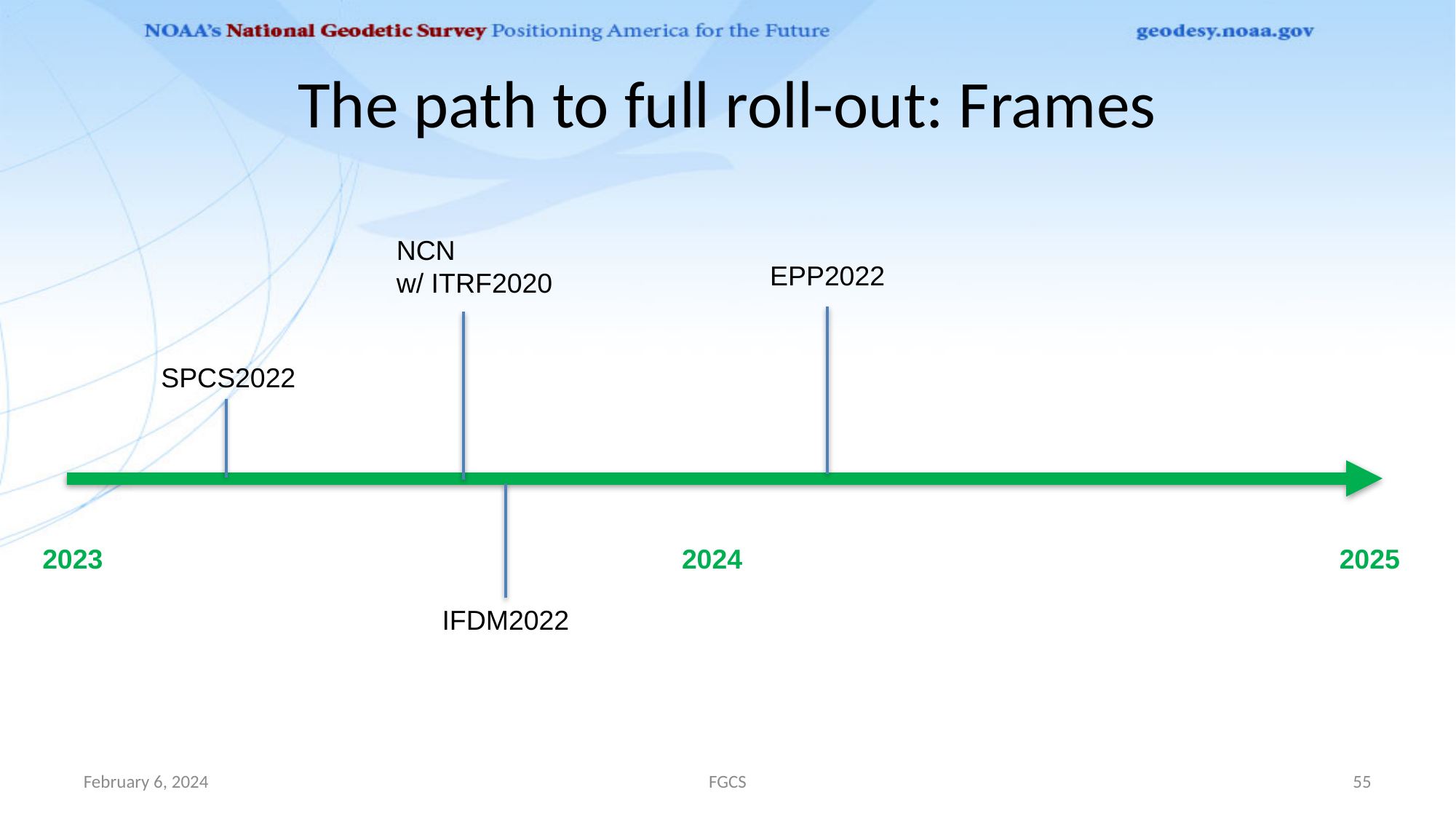

# The path to full roll-out: Frames
NCN
w/ ITRF2020
EPP2022
SPCS2022
2023
2024
2025
IFDM2022
February 6, 2024
FGCS
55